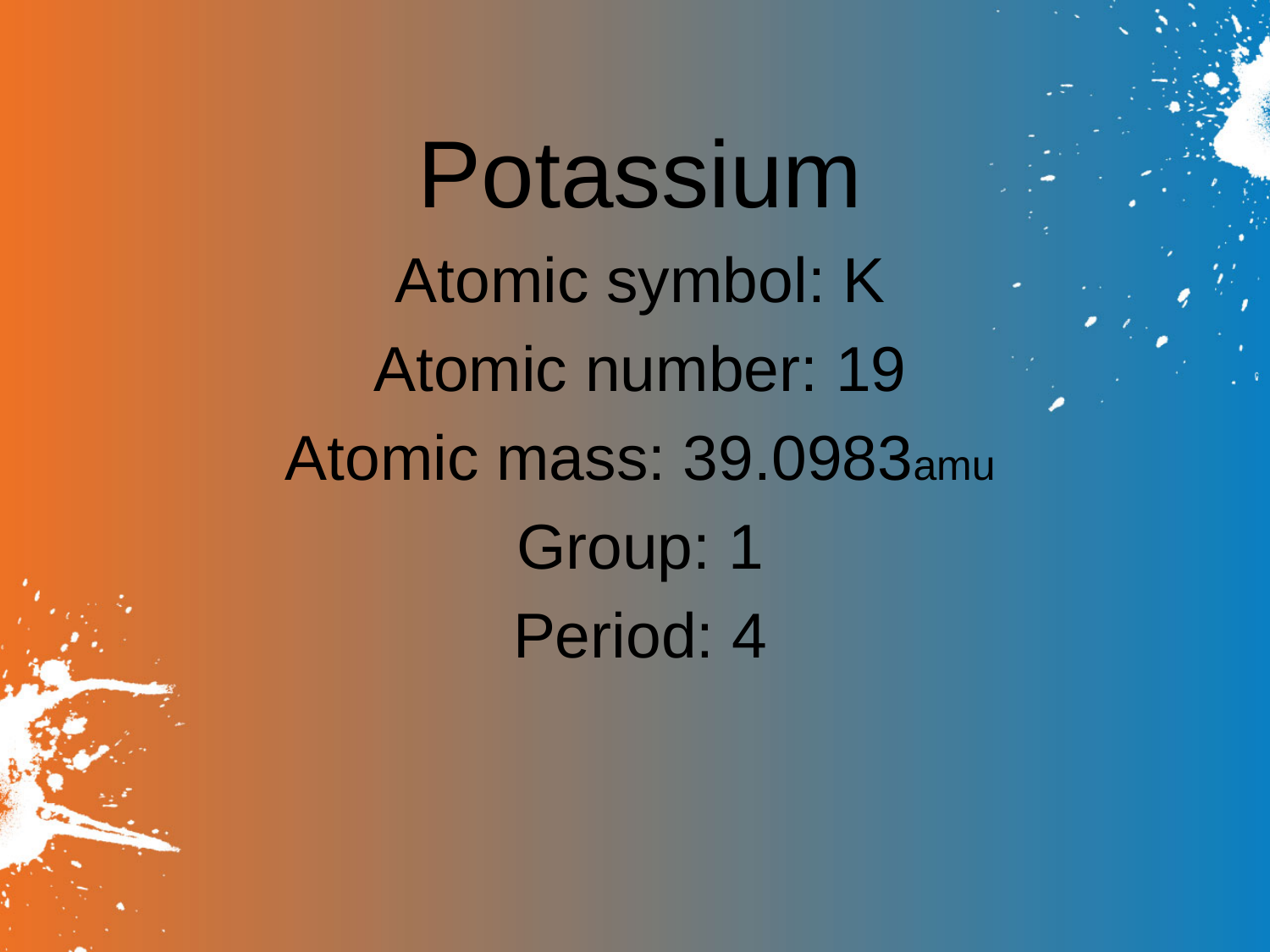

Potassium
Atomic symbol: K
Atomic number: 19
Atomic mass: 39.0983amu
Group: 1
Period: 4